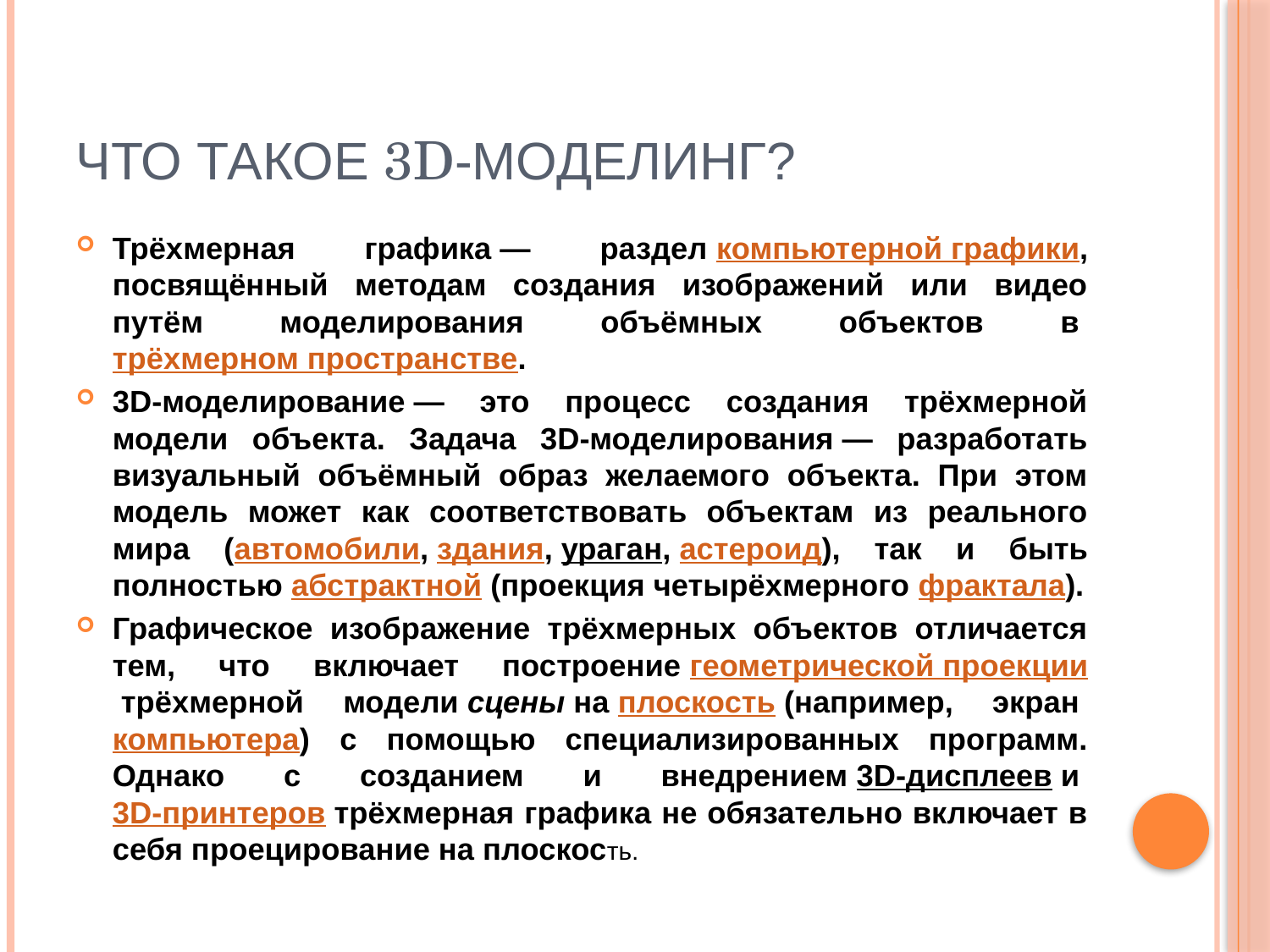

# Что такое 3D-моделинг?
Трёхмерная графика — раздел компьютерной графики, посвящённый методам создания изображений или видео путём моделирования объёмных объектов в трёхмерном пространстве.
3D-моделирование — это процесс создания трёхмерной модели объекта. Задача 3D-моделирования — разработать визуальный объёмный образ желаемого объекта. При этом модель может как соответствовать объектам из реального мира (автомобили, здания, ураган, астероид), так и быть полностью абстрактной (проекция четырёхмерного фрактала).
Графическое изображение трёхмерных объектов отличается тем, что включает построение геометрической проекции трёхмерной модели сцены на плоскость (например, экран компьютера) с помощью специализированных программ. Однако с созданием и внедрением 3D-дисплеев и 3D-принтеров трёхмерная графика не обязательно включает в себя проецирование на плоскость.